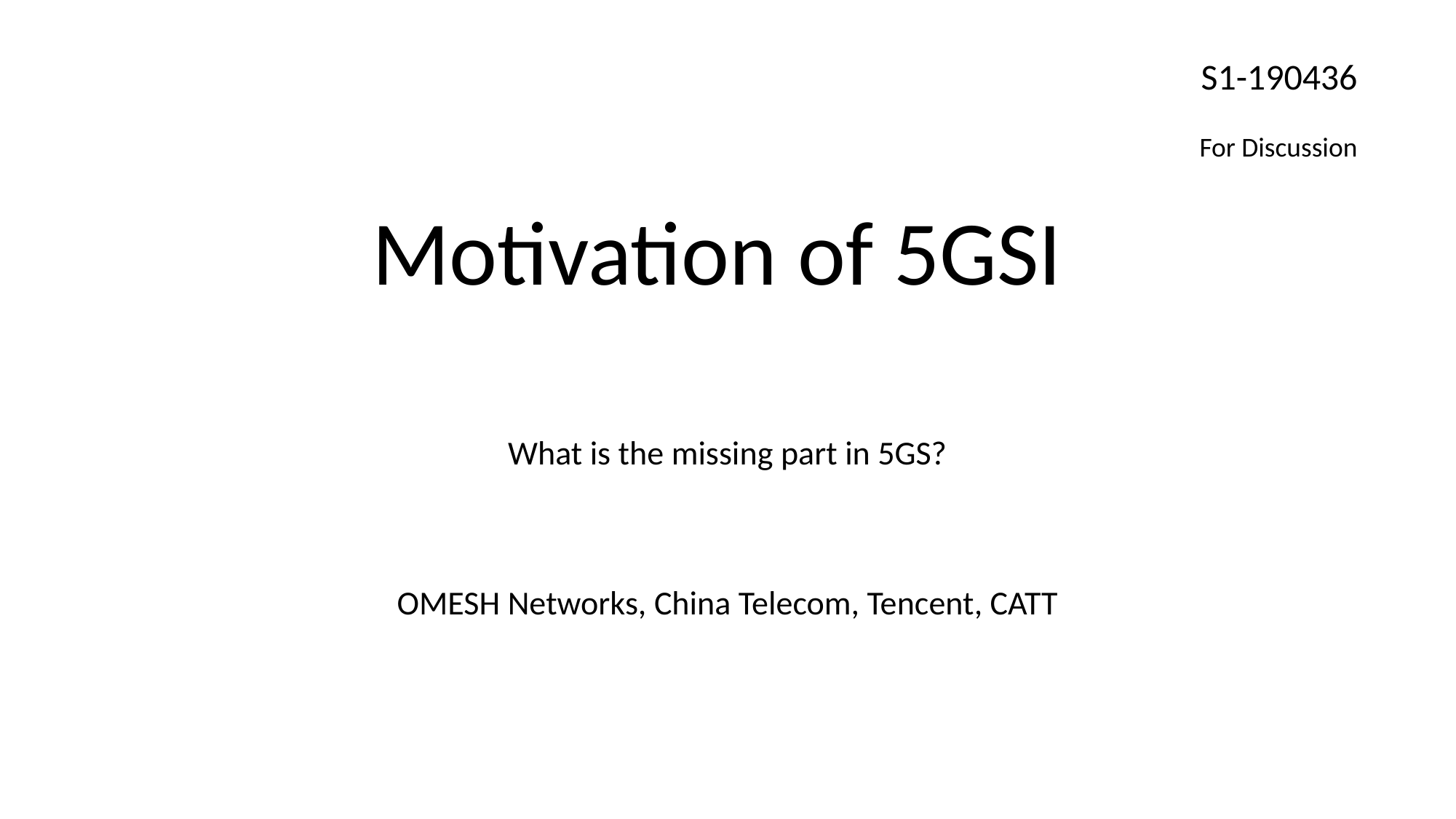

S1-190436

For Discussion
# Motivation of 5GSI
What is the missing part in 5GS?

OMESH Networks, China Telecom, Tencent, CATT